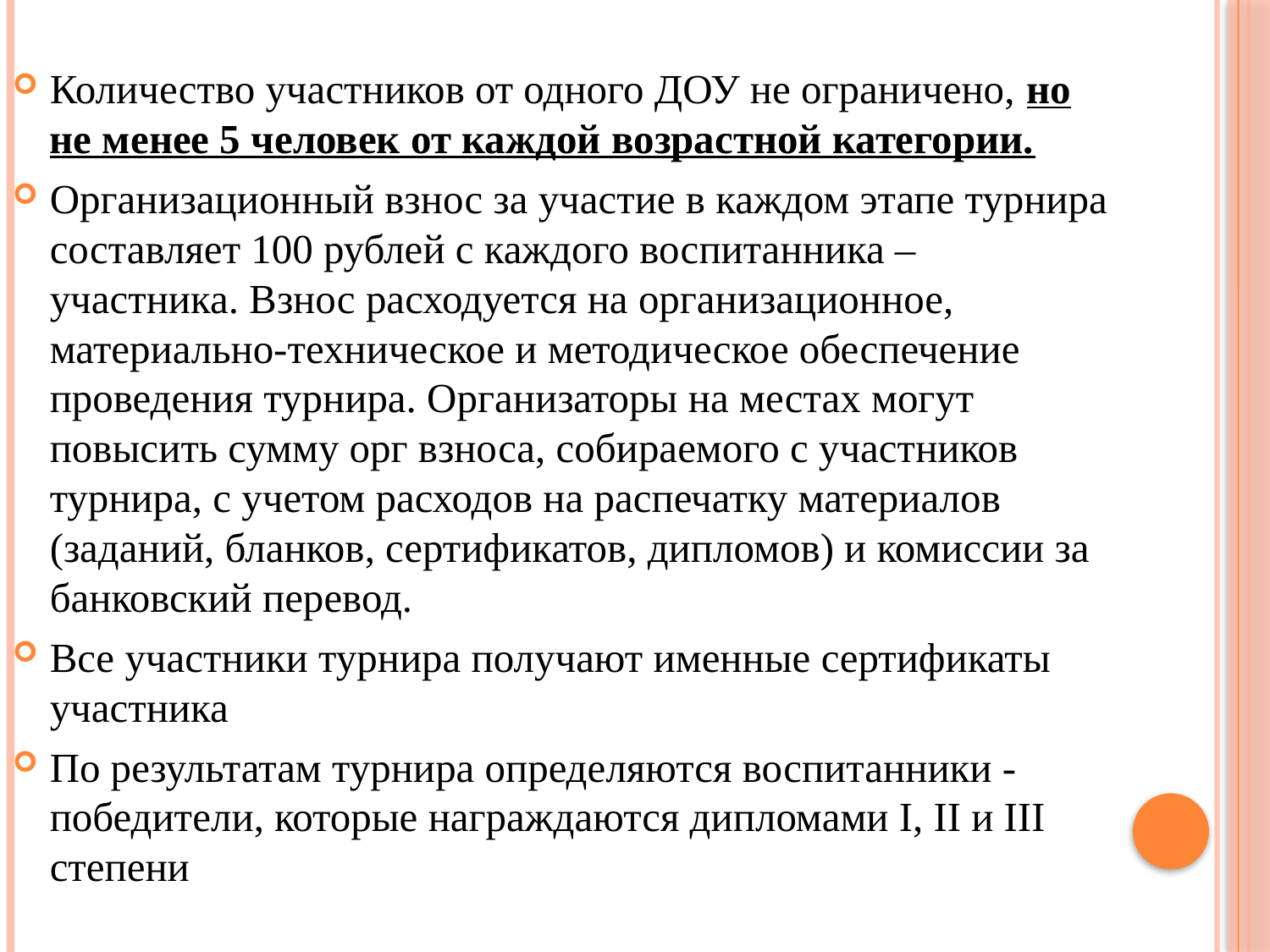

Количество участников от одного ДОУ не ограничено, но не менее 5 человек от каждой возрастной категории.
Организационный взнос за участие в каждом этапе турнира составляет 100 рублей с каждого воспитанника – участника. Взнос расходуется на организационное, материально-техническое и методическое обеспечение проведения турнира. Организаторы на местах могут повысить сумму орг взноса, собираемого с участников турнира, с учетом расходов на распечатку материалов (заданий, бланков, сертификатов, дипломов) и комиссии за банковский перевод.
Все участники турнира получают именные сертификаты участника
По результатам турнира определяются воспитанники - победители, которые награждаются дипломами I, II и III степени